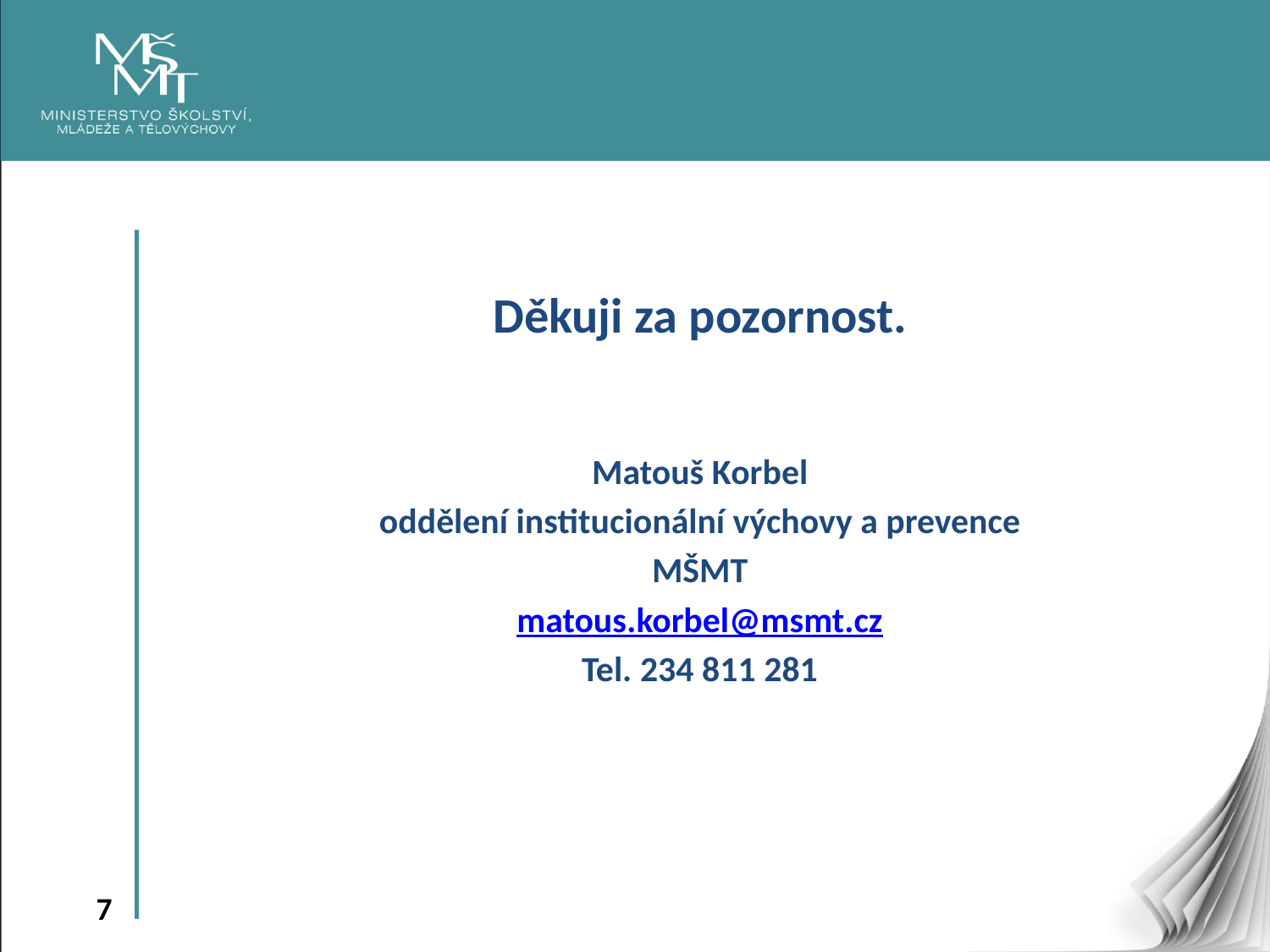

Děkuji za pozornost.

Matouš Korbel
oddělení institucionální výchovy a prevence
MŠMT
matous.korbel@msmt.cz
Tel. 234 811 281